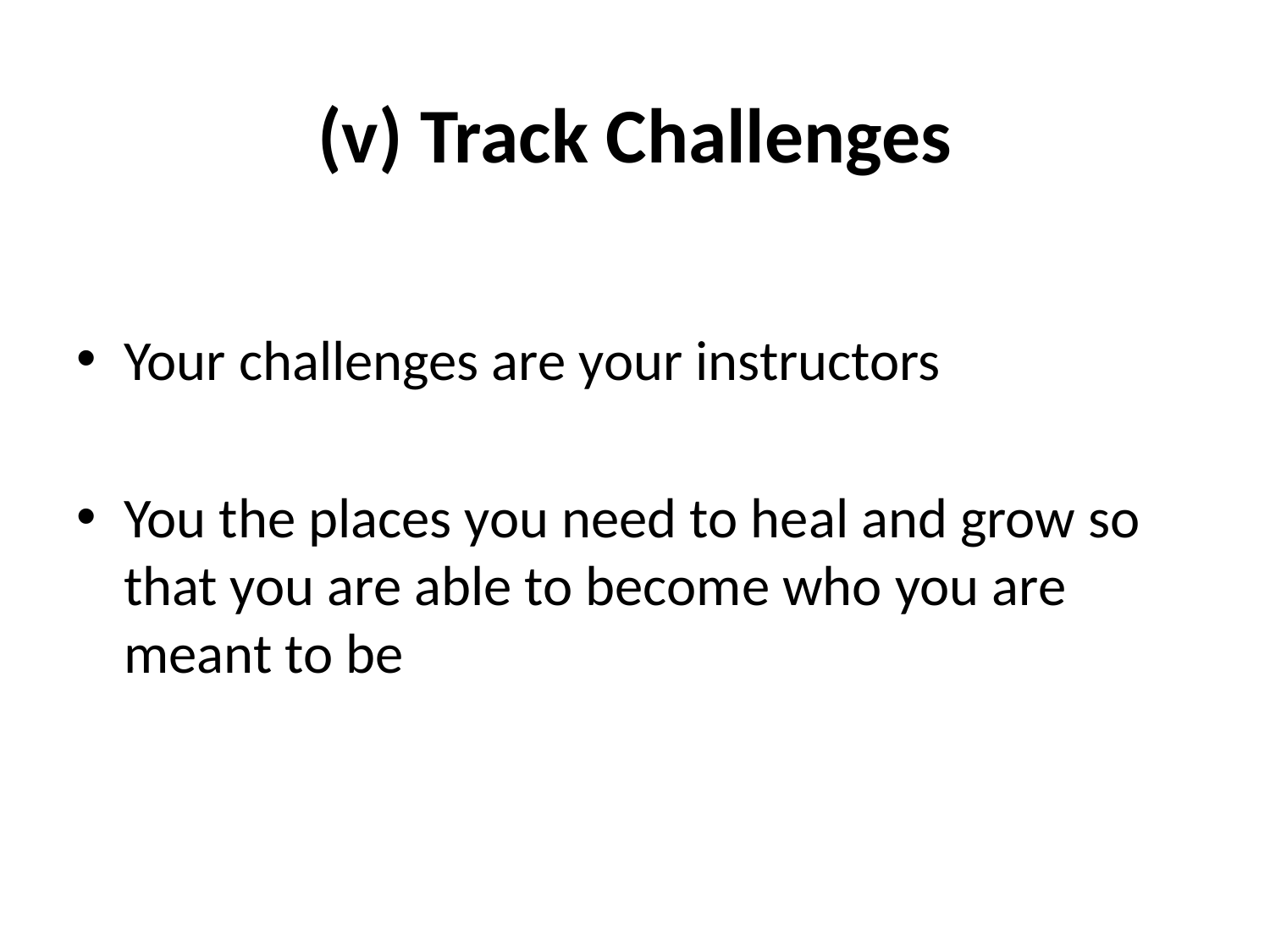

# (v) Track Challenges
Your challenges are your instructors

You the places you need to heal and grow so that you are able to become who you are meant to be